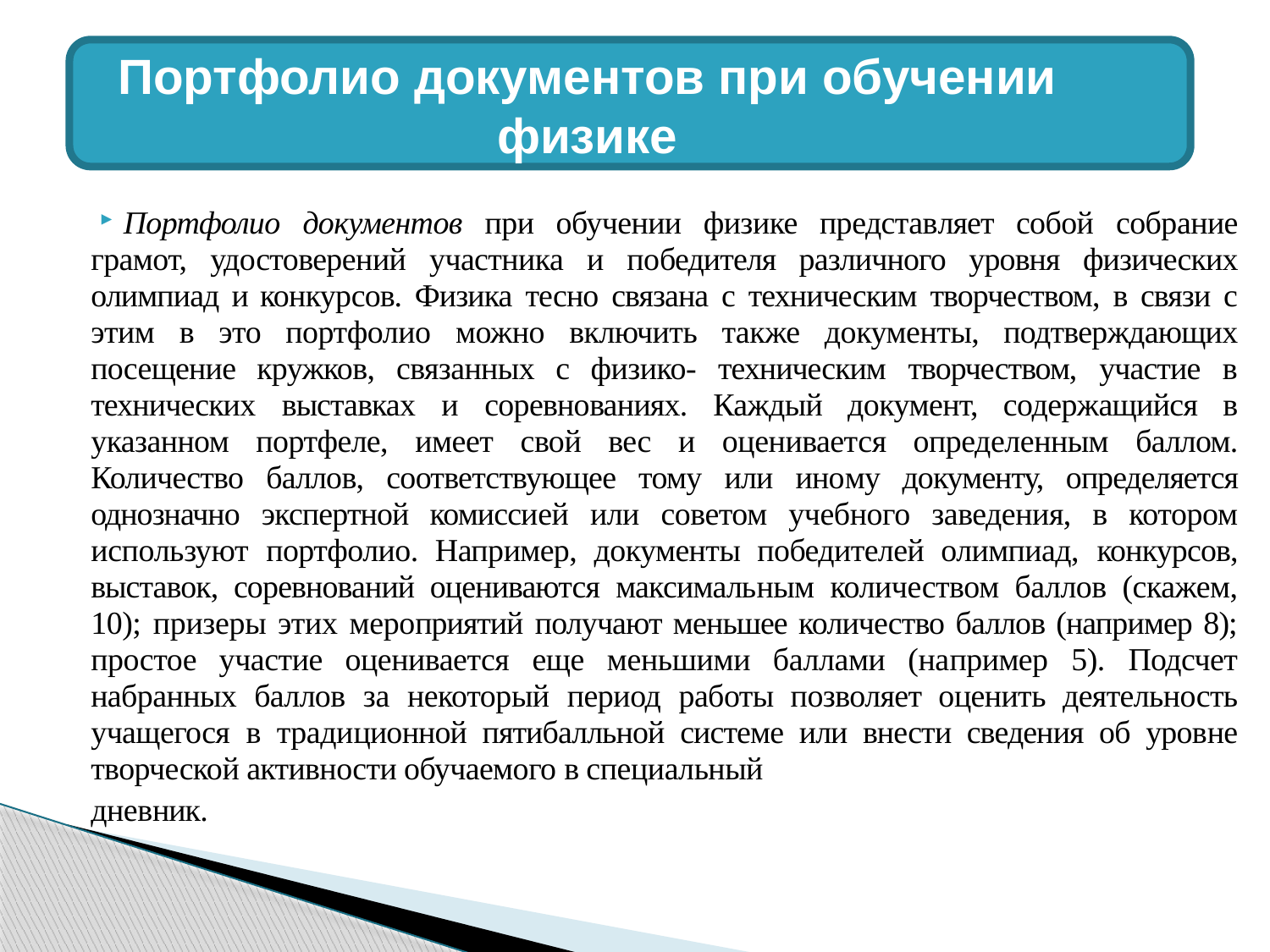

Портфолио документов при обучении физике
Портфолио документов при обучении физике представляет собой собрание грамот, удостоверений участника и победителя различного уровня физических олимпиад и конкурсов. Физика тесно связана с техническим творчеством, в связи с этим в это портфолио можно включить также документы, подтверждающих посещение кружков, связанных с физико- техническим творчеством, участие в технических выставках и соревнованиях. Каждый документ, содержащийся в указанном портфеле, имеет свой вес и оценивается определенным баллом. Количество баллов, соответствующее тому или иному документу, определяется однозначно экспертной комиссией или советом учебного заведения, в котором используют портфолио. Например, документы победителей олимпиад, конкурсов, выставок, соревнований оцениваются максимальным количеством баллов (скажем, 10); призеры этих мероприятий получают меньшее количество баллов (например 8); простое участие оценивается еще меньшими баллами (например 5). Подсчет набранных баллов за некоторый период работы позволяет оценить деятельность учащегося в традиционной пятибалльной системе или внести сведения об уровне творческой активности обучаемого в специальный
дневник.